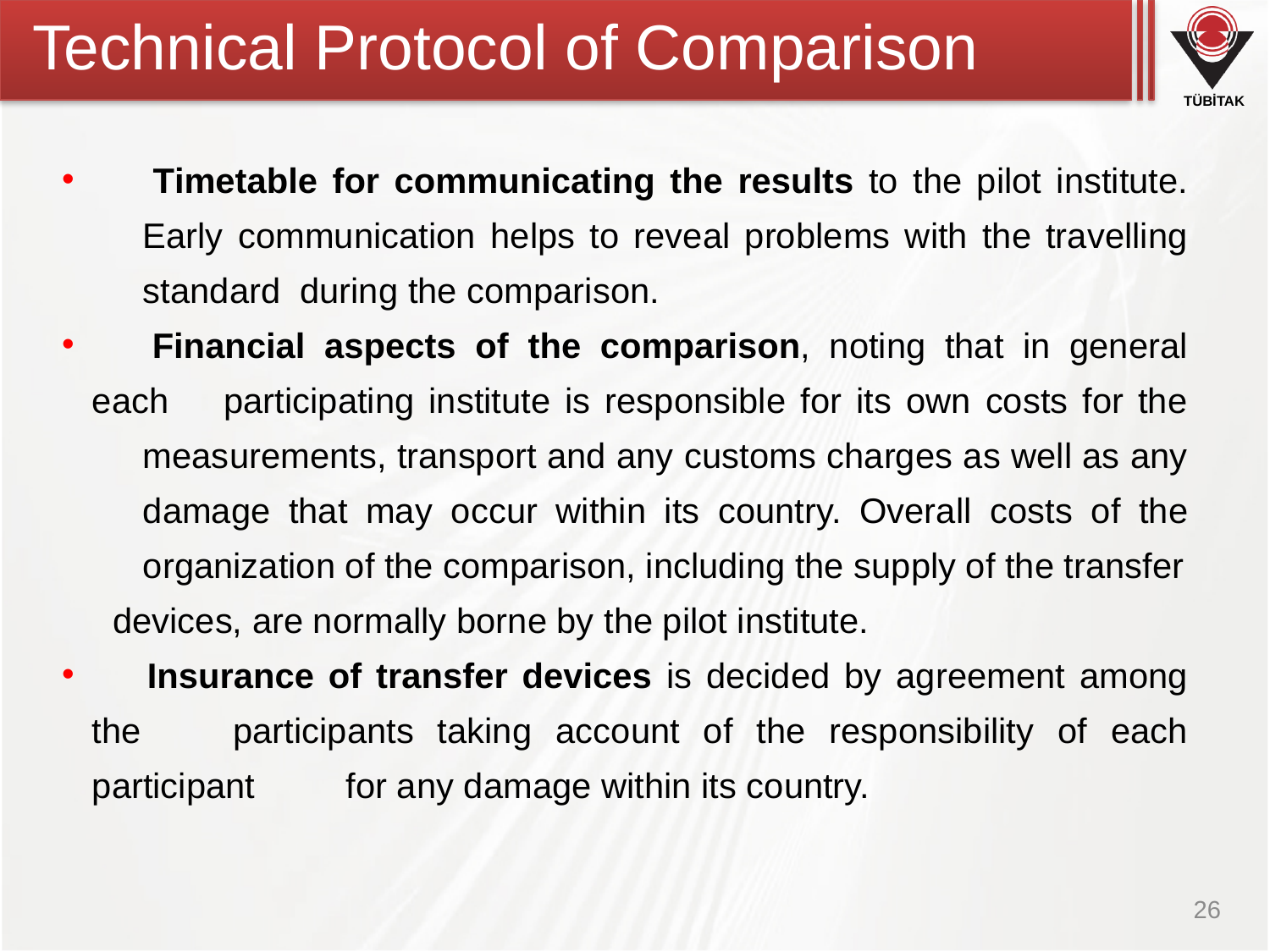

Technical Protocol of Comparison
  	Timetable for communicating the results to the pilot institute. 	Early communication helps to reveal problems with the travelling 	standard  during the comparison.
 	Financial aspects of the comparison, noting that in general each 	participating institute is responsible for its own costs for the 	measurements, transport and any customs charges as well as any 	damage that may occur within its country. Overall costs of the 	organization of the comparison, including the supply of the transfer
	devices, are normally borne by the pilot institute.
 	Insurance of transfer devices is decided by agreement among the 	participants taking account of the responsibility of each participant 	for any damage within its country.
26